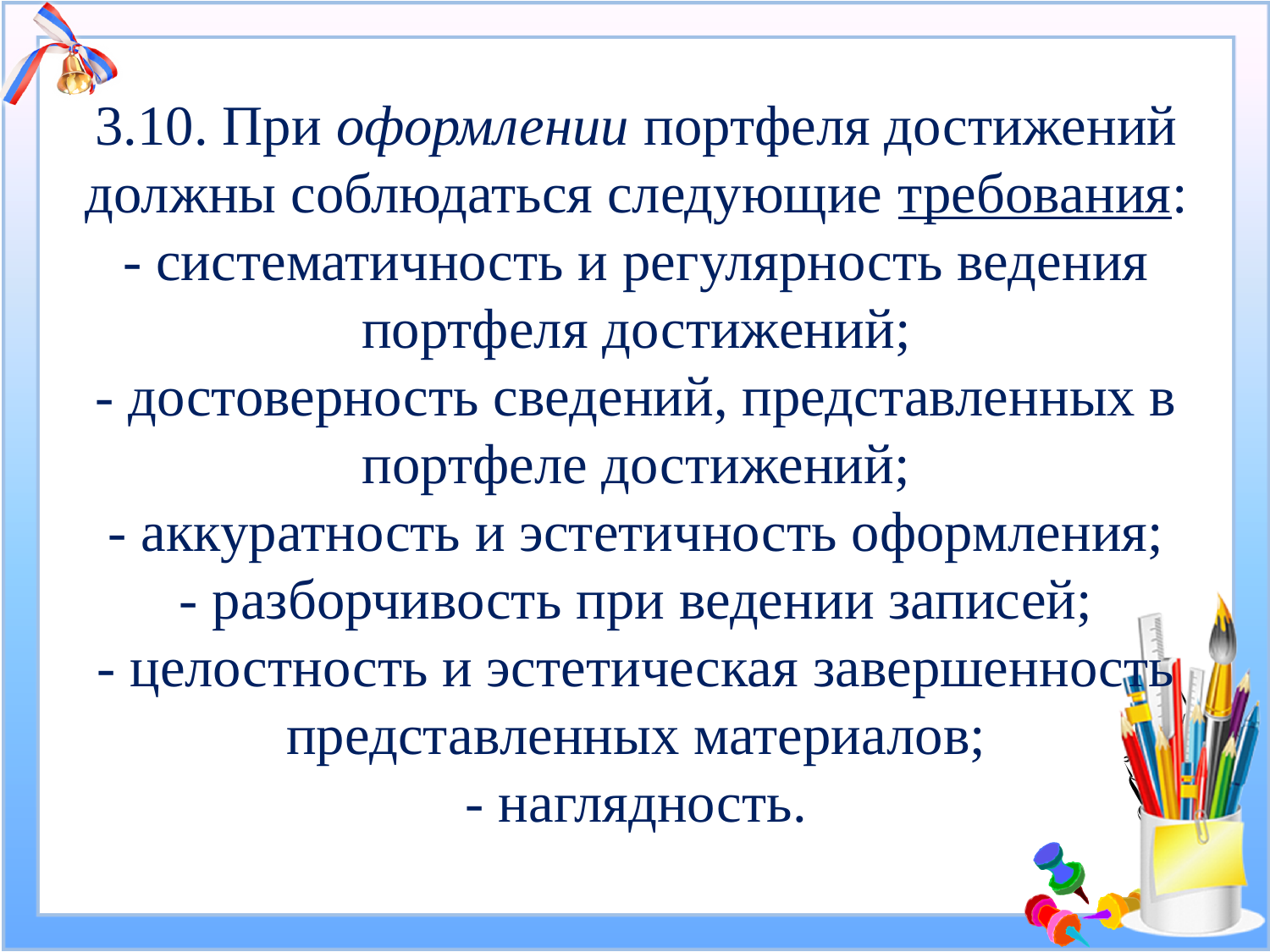

# 3.10. При оформлении портфеля достижений должны соблюдаться следующие требования: - систематичность и регулярность ведения портфеля достижений; - достоверность сведений, представленных в портфеле достижений; - аккуратность и эстетичность оформления; - разборчивость при ведении записей; - целостность и эстетическая завершенность представленных материалов; - наглядность.